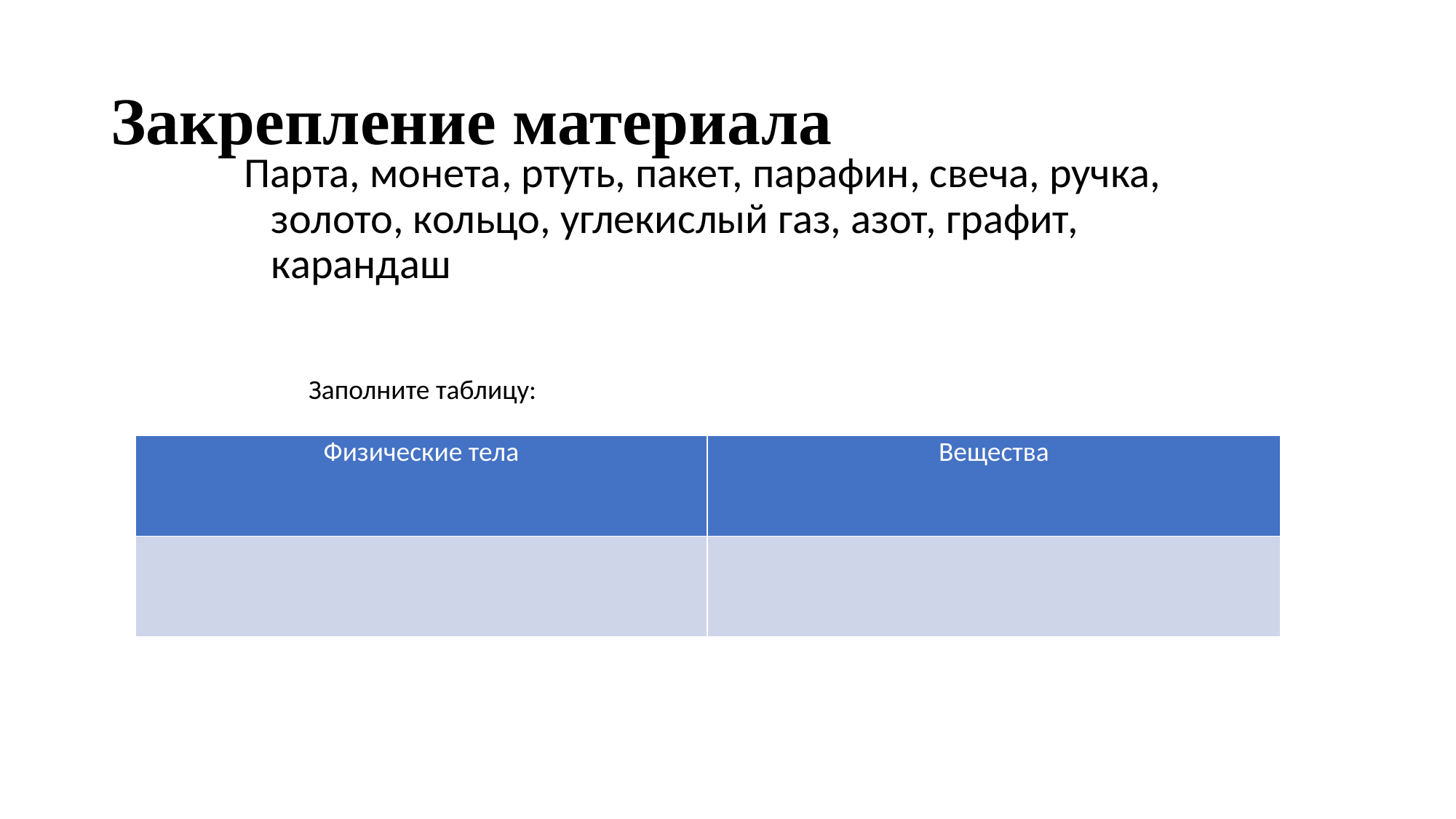

# Закрепление материала
Парта, монета, ртуть, пакет, парафин, свеча, ручка, золото, кольцо, углекислый газ, азот, графит, карандаш
Заполните таблицу:
| Физические тела | Вещества |
| --- | --- |
|  |  |